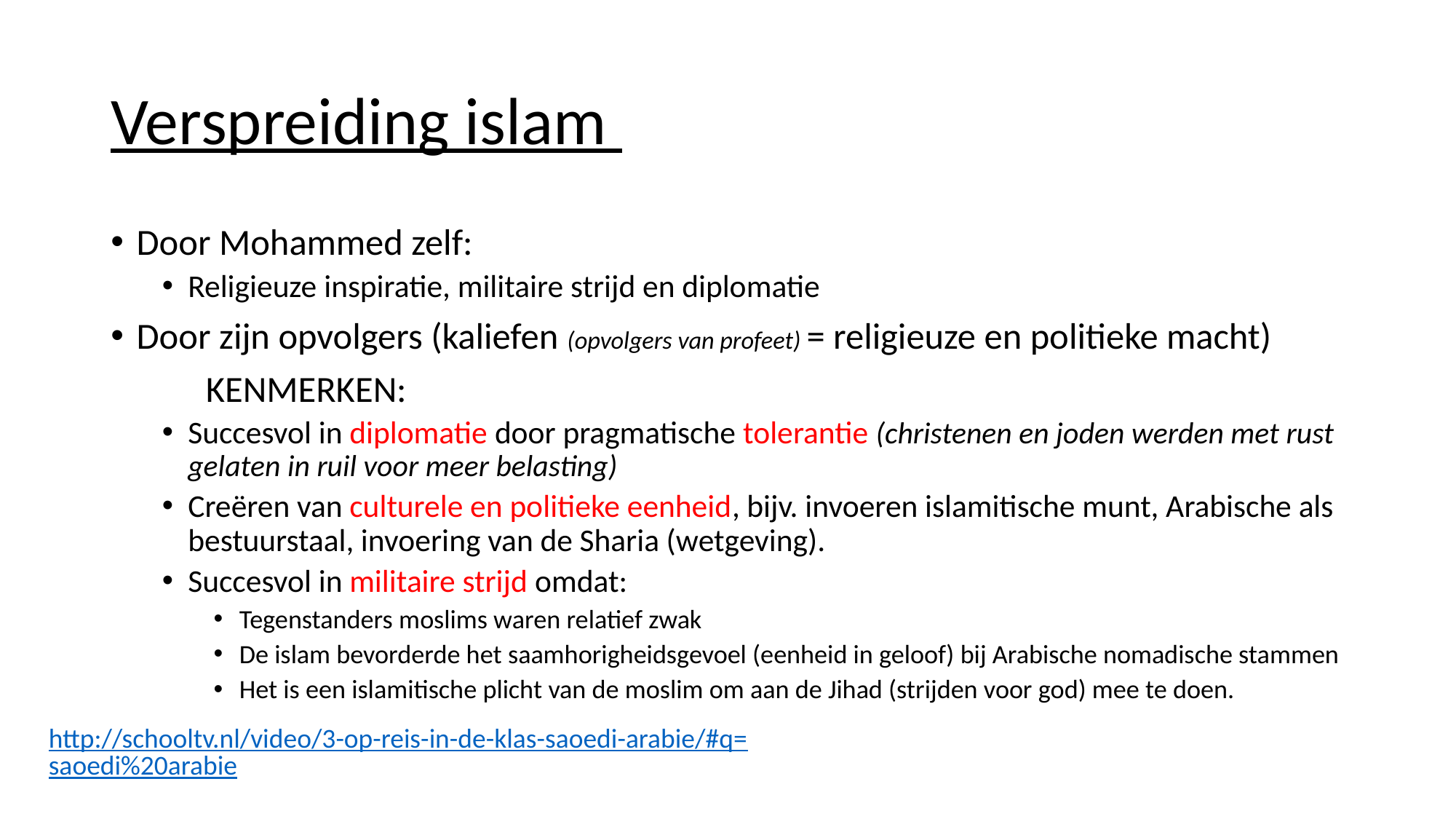

# Verspreiding islam
Door Mohammed zelf:
Religieuze inspiratie, militaire strijd en diplomatie
Door zijn opvolgers (kaliefen (opvolgers van profeet) = religieuze en politieke macht)
	KENMERKEN:
Succesvol in diplomatie door pragmatische tolerantie (christenen en joden werden met rust gelaten in ruil voor meer belasting)
Creëren van culturele en politieke eenheid, bijv. invoeren islamitische munt, Arabische als bestuurstaal, invoering van de Sharia (wetgeving).
Succesvol in militaire strijd omdat:
Tegenstanders moslims waren relatief zwak
De islam bevorderde het saamhorigheidsgevoel (eenheid in geloof) bij Arabische nomadische stammen
Het is een islamitische plicht van de moslim om aan de Jihad (strijden voor god) mee te doen.

http://schooltv.nl/video/3-op-reis-in-de-klas-saoedi-arabie/#q=saoedi%20arabie